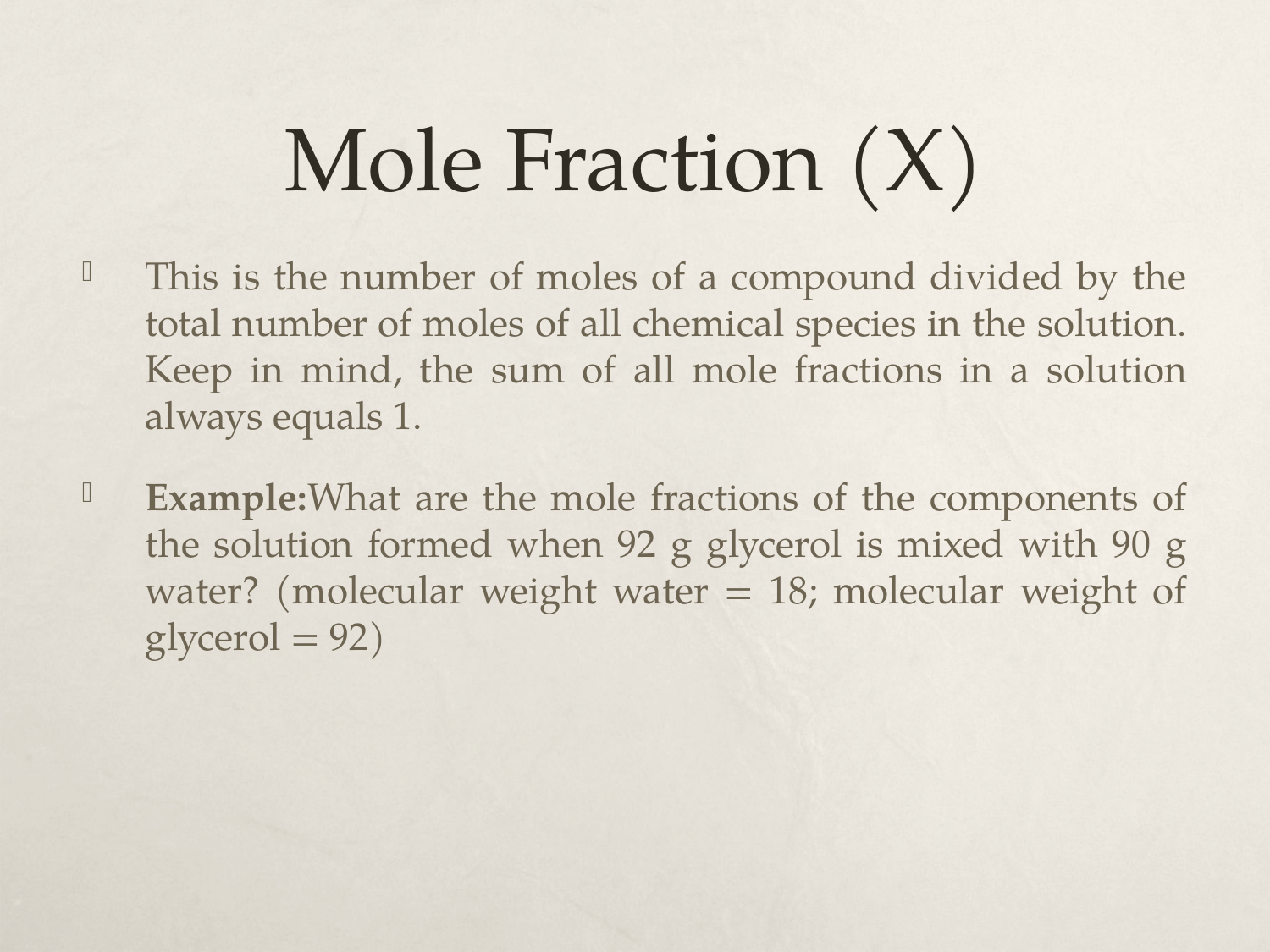

# Mole Fraction (X)
This is the number of moles of a compound divided by the total number of moles of all chemical species in the solution. Keep in mind, the sum of all mole fractions in a solution always equals 1.
Example: What are the mole fractions of the components of the solution formed when 92 g glycerol is mixed with 90 g water? (molecular weight water = 18; molecular weight of glycerol = 92)